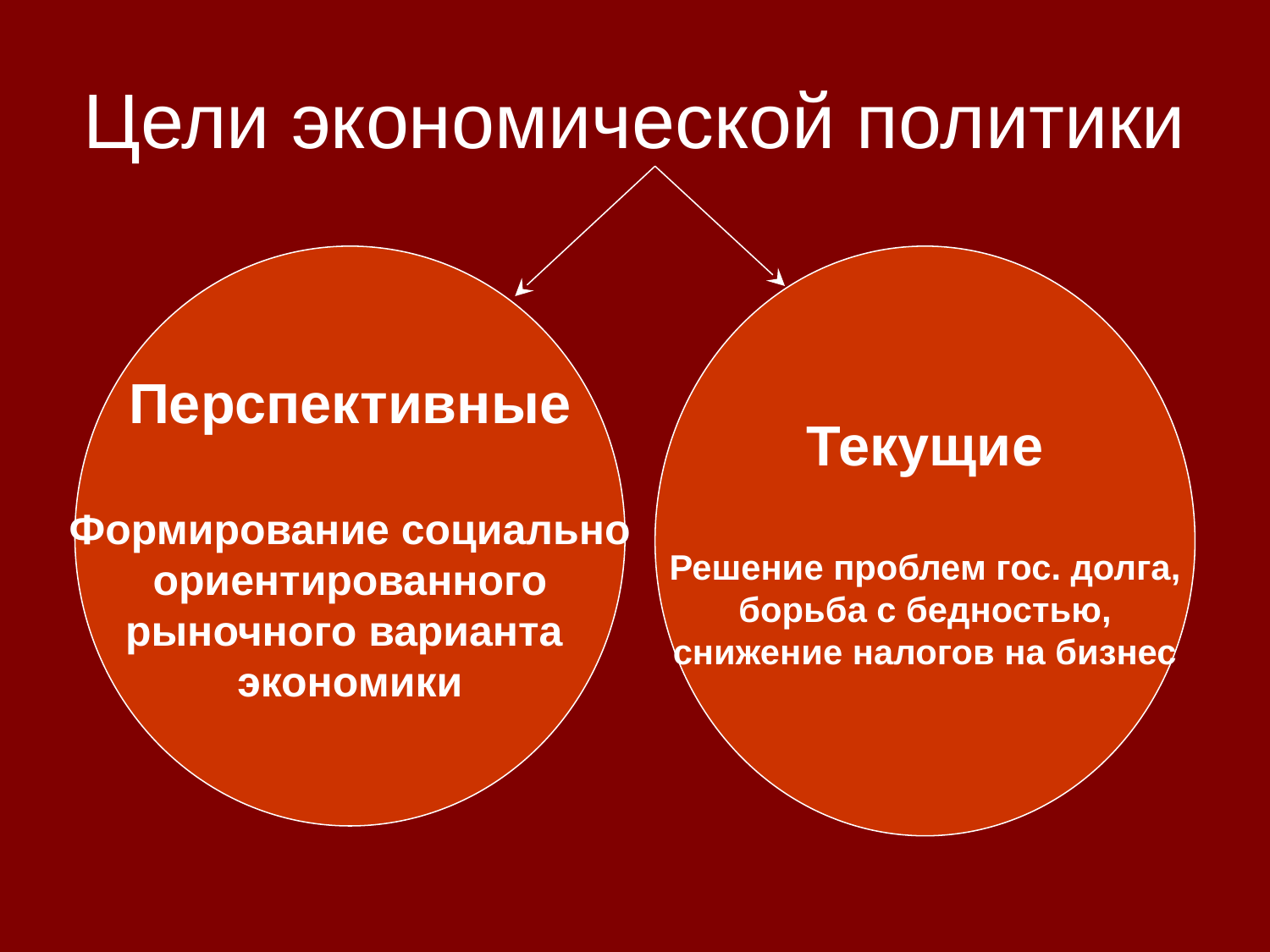

# Цели экономической политики

Перспективные

Формирование социально
ориентированного
рыночного варианта
экономики
Текущие

Решение проблем гос. долга,
борьба с бедностью,
снижение налогов на бизнес